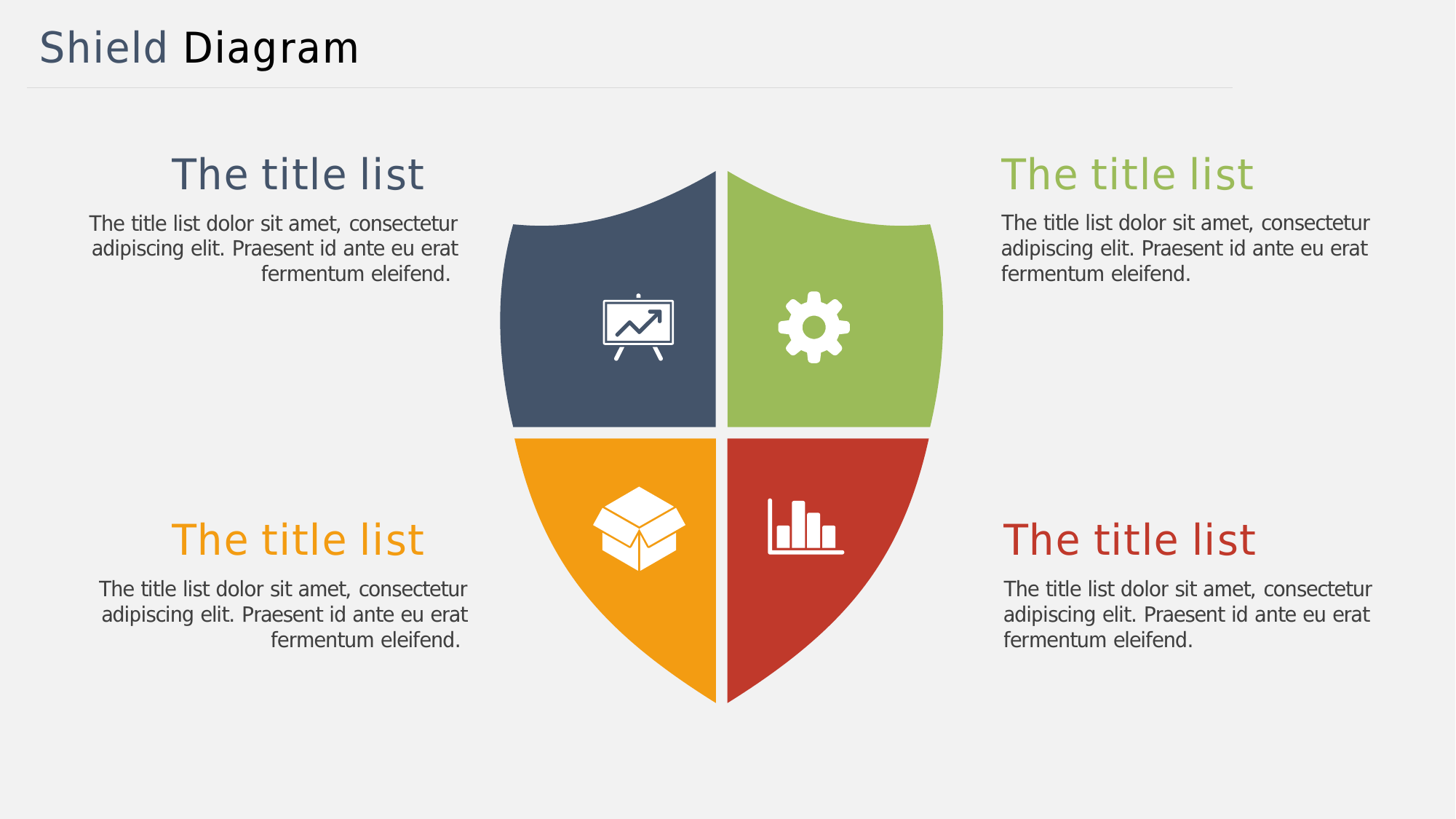

Shield Diagram
The title list
The title list dolor sit amet, consectetur adipiscing elit. Praesent id ante eu erat fermentum eleifend.
The title list
The title list dolor sit amet, consectetur adipiscing elit. Praesent id ante eu erat fermentum eleifend.

The title list
The title list
The title list dolor sit amet, consectetur adipiscing elit. Praesent id ante eu erat fermentum eleifend.
The title list dolor sit amet, consectetur adipiscing elit. Praesent id ante eu erat fermentum eleifend.